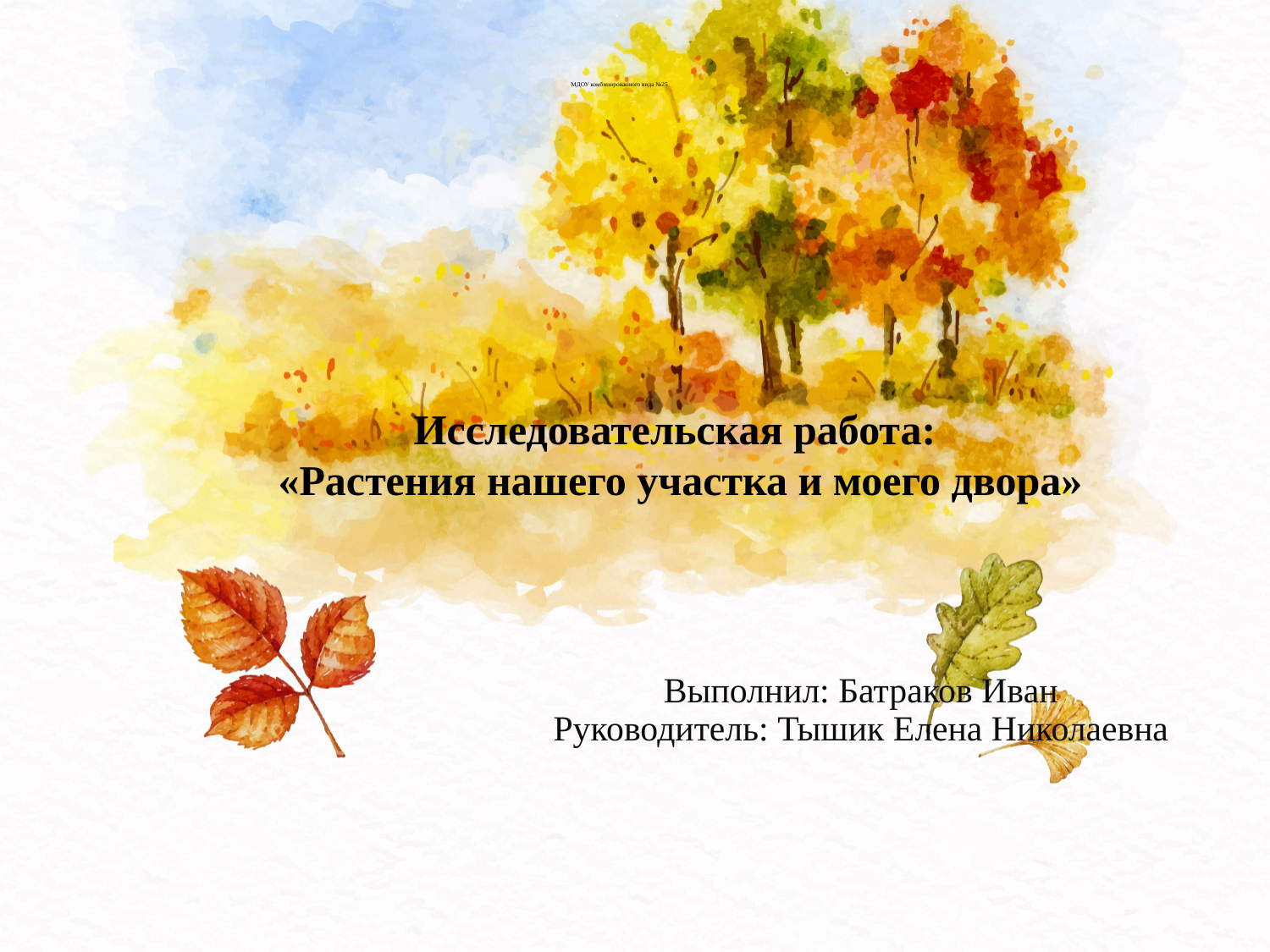

# МДОУ комбинированного вида №25
Исследовательская работа:
 «Растения нашего участка и моего двора»
Выполнил: Батраков Иван
Руководитель: Тышик Елена Николаевна